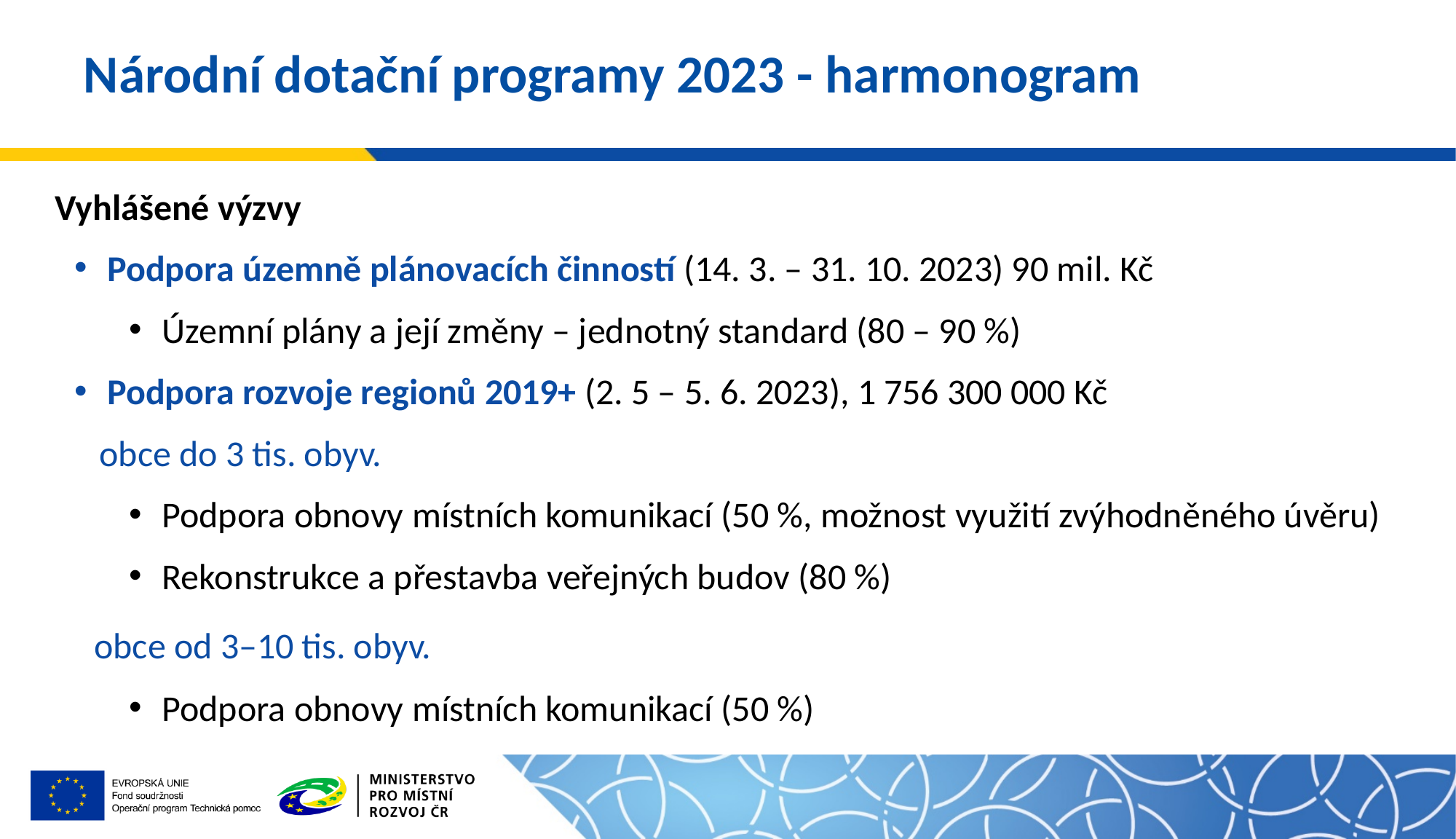

# Národní dotační programy 2023 - harmonogram
Vyhlášené výzvy
Podpora územně plánovacích činností (14. 3. – 31. 10. 2023) 90 mil. Kč
Územní plány a její změny – jednotný standard (80 – 90 %)
Podpora rozvoje regionů 2019+ (2. 5 – 5. 6. 2023), 1 756 300 000 Kč
   obce do 3 tis. obyv.
Podpora obnovy místních komunikací (50 %, možnost využití zvýhodněného úvěru)
Rekonstrukce a přestavba veřejných budov (80 %)
  obce od 3–10 tis. obyv.
Podpora obnovy místních komunikací (50 %)